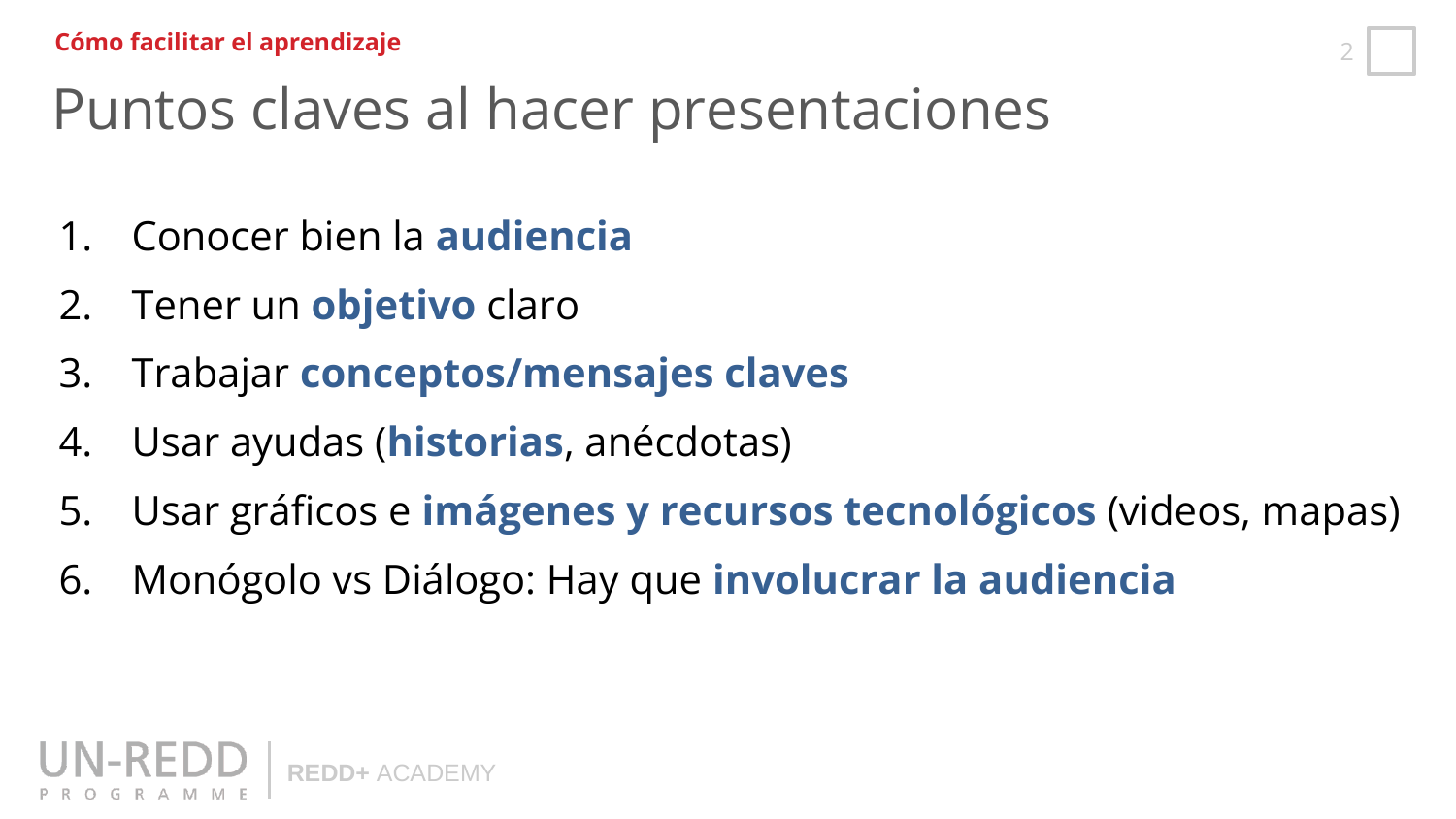

Cómo facilitar el aprendizaje
Puntos claves al hacer presentaciones

Conocer bien la audiencia
Tener un objetivo claro
Trabajar conceptos/mensajes claves
Usar ayudas (historias, anécdotas)
Usar gráficos e imágenes y recursos tecnológicos (videos, mapas)
Monógolo vs Diálogo: Hay que involucrar la audiencia